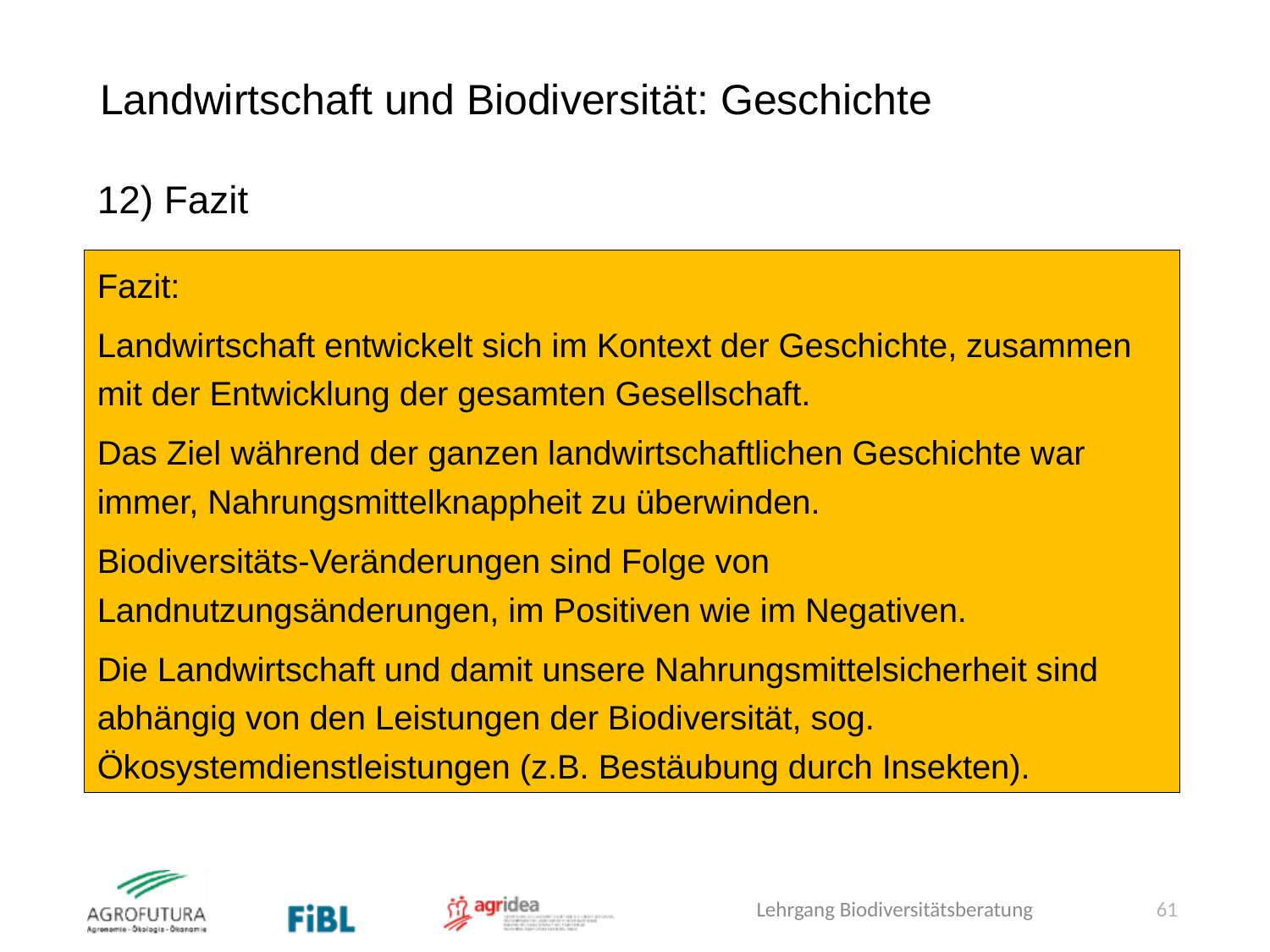

# Landwirtschaft und Biodiversität: Geschichte
12) Fazit
Fazit:
Landwirtschaft entwickelt sich im Kontext der Geschichte, zusammen mit der Entwicklung der gesamten Gesellschaft.
Das Ziel während der ganzen landwirtschaftlichen Geschichte war immer, Nahrungsmittelknappheit zu überwinden.
Biodiversitäts-Veränderungen sind Folge von Landnutzungsänderungen, im Positiven wie im Negativen.
Die Landwirtschaft und damit unsere Nahrungsmittelsicherheit sind abhängig von den Leistungen der Biodiversität, sog. Ökosystemdienstleistungen (z.B. Bestäubung durch Insekten).

61
Lehrgang Biodiversitätsberatung